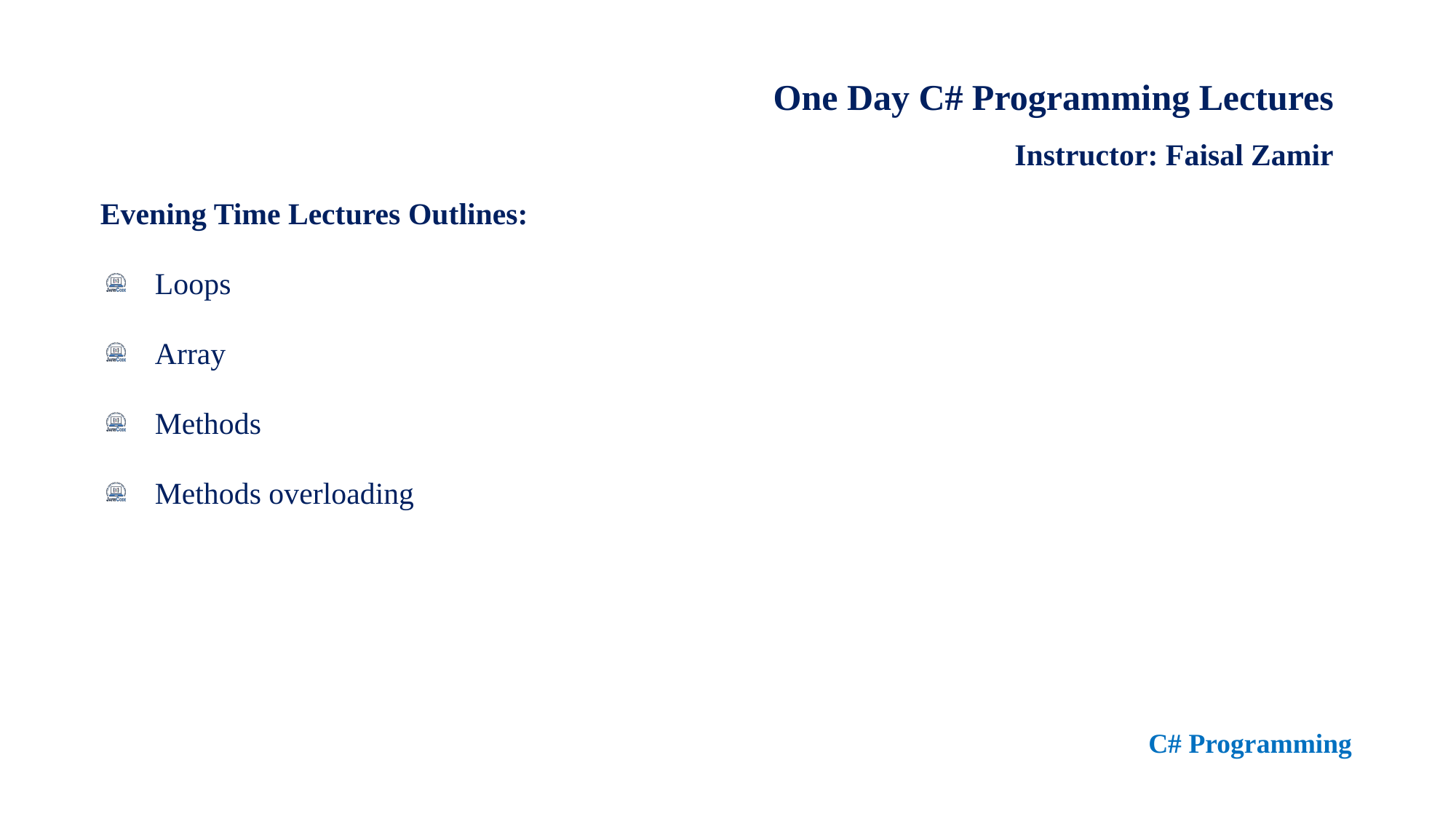

One Day C# Programming Lectures
Instructor: Faisal Zamir
Evening Time Lectures Outlines:
Loops
Array
Methods
Methods overloading
C# Programming